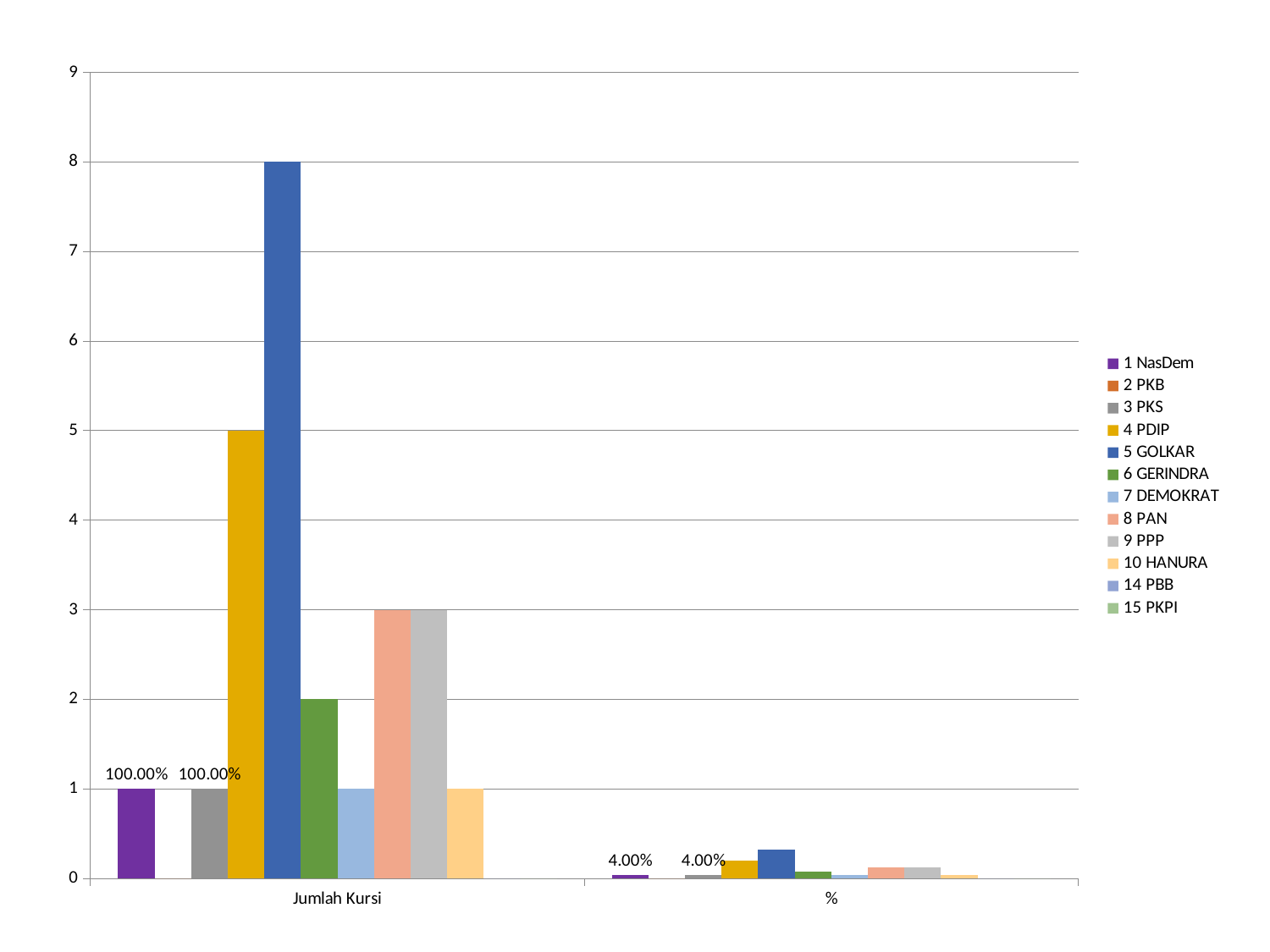

### Chart

| Category | 1 | 2 | 3 | 4 | 5 | 6 | 7 | 8 | 9 | 10 | 14 | 15 |
|---|---|---|---|---|---|---|---|---|---|---|---|---|
| Jumlah Kursi | 1.0 | 0.0 | 1.0 | 5.0 | 8.0 | 2.0 | 1.0 | 3.0 | 3.0 | 1.0 | 0.0 | 0.0 |
| % | 0.04 | 0.0 | 0.04 | 0.2 | 0.32 | 0.08 | 0.04 | 0.12 | 0.12 | 0.04 | 0.0 | 0.0 |